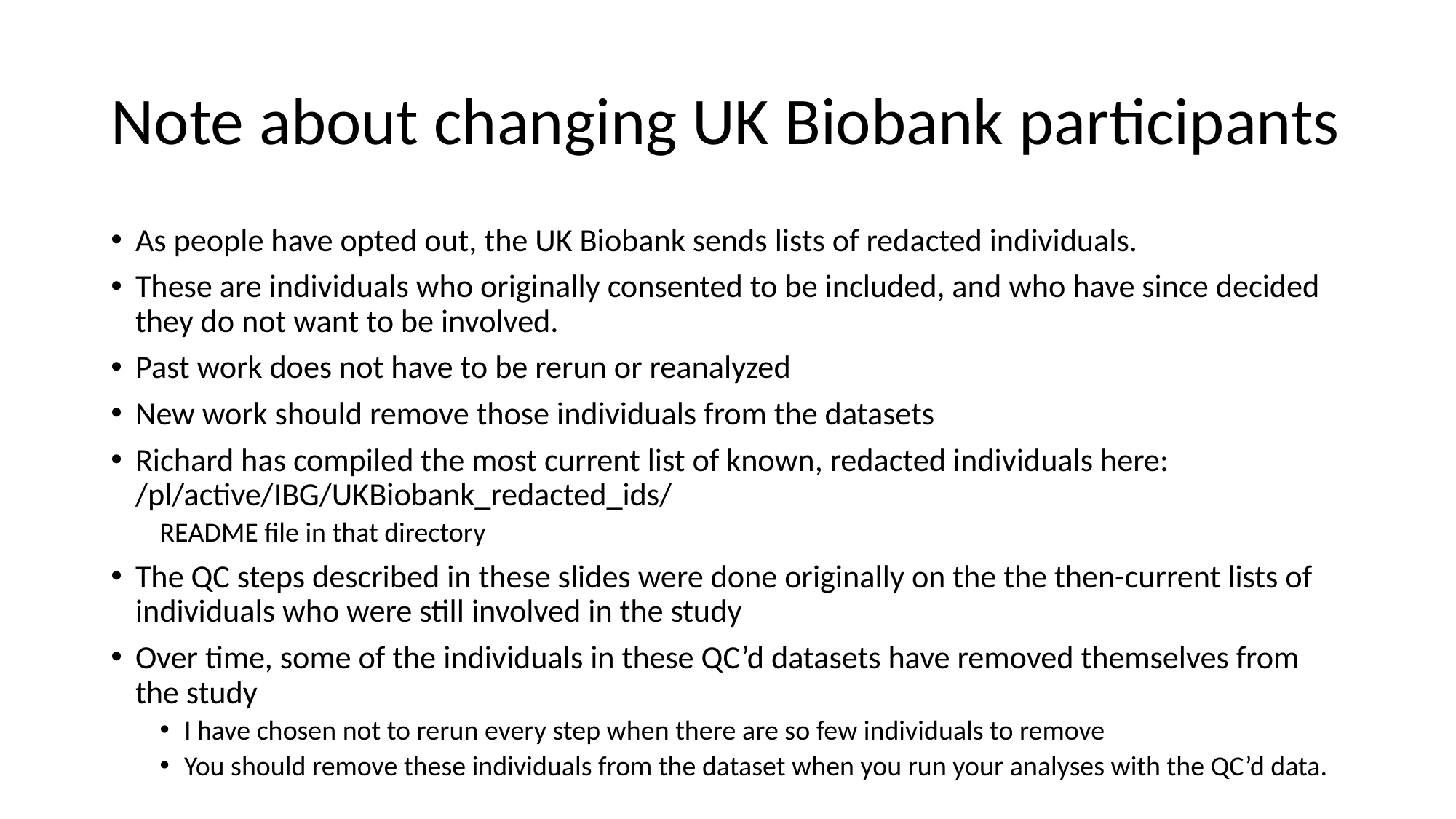

# Note about changing UK Biobank participants
As people have opted out, the UK Biobank sends lists of redacted individuals.
These are individuals who originally consented to be included, and who have since decided they do not want to be involved.
Past work does not have to be rerun or reanalyzed
New work should remove those individuals from the datasets
Richard has compiled the most current list of known, redacted individuals here: /pl/active/IBG/UKBiobank_redacted_ids/
README file in that directory
The QC steps described in these slides were done originally on the the then-current lists of individuals who were still involved in the study
Over time, some of the individuals in these QC’d datasets have removed themselves from the study
I have chosen not to rerun every step when there are so few individuals to remove
You should remove these individuals from the dataset when you run your analyses with the QC’d data.